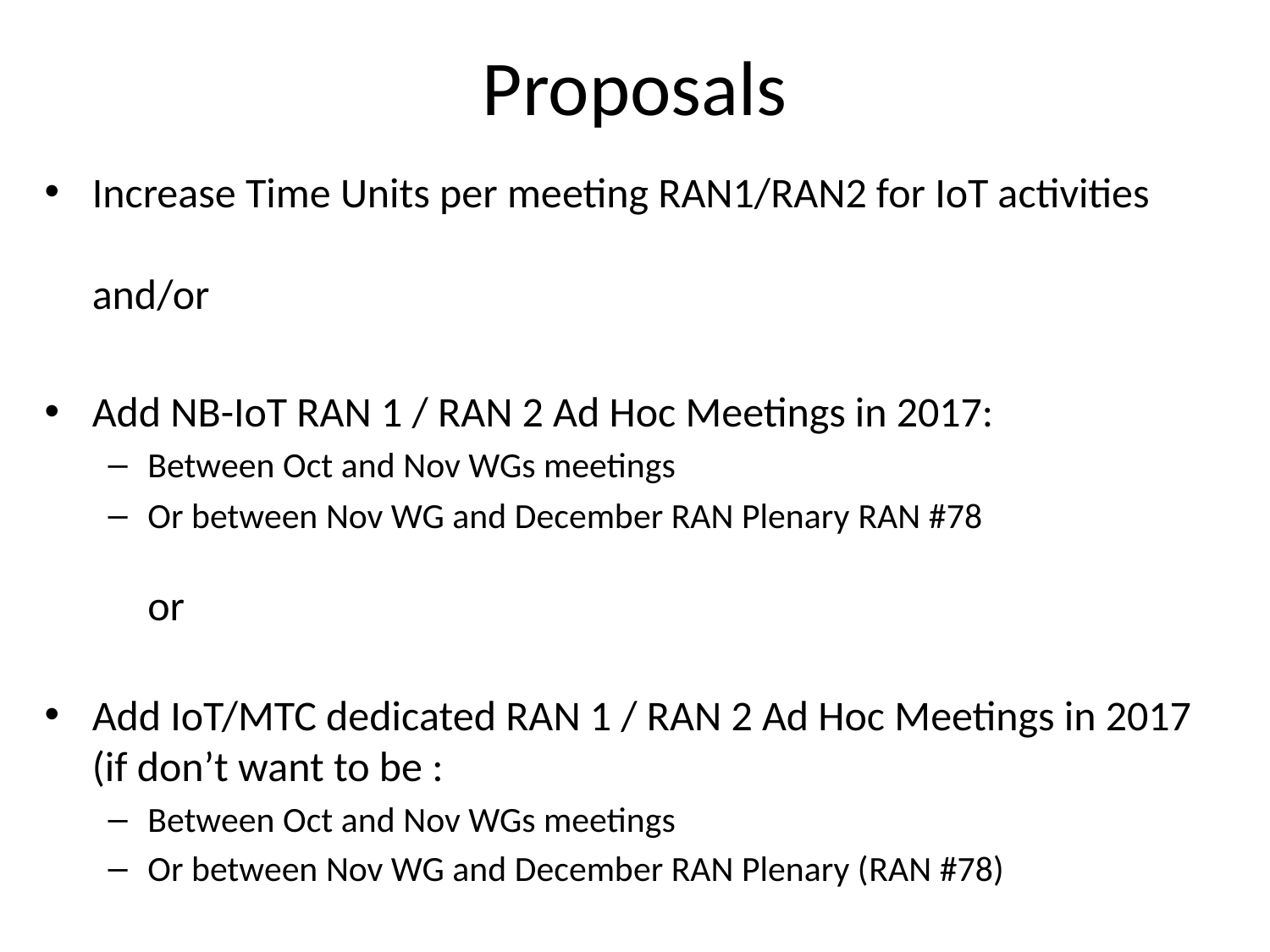

# Proposals
Increase Time Units per meeting RAN1/RAN2 for IoT activities
and/or

Add NB-IoT RAN 1 / RAN 2 Ad Hoc Meetings in 2017:
Between Oct and Nov WGs meetings
Or between Nov WG and December RAN Plenary RAN #78
or
Add IoT/MTC dedicated RAN 1 / RAN 2 Ad Hoc Meetings in 2017 (if don’t want to be :
Between Oct and Nov WGs meetings
Or between Nov WG and December RAN Plenary (RAN #78)